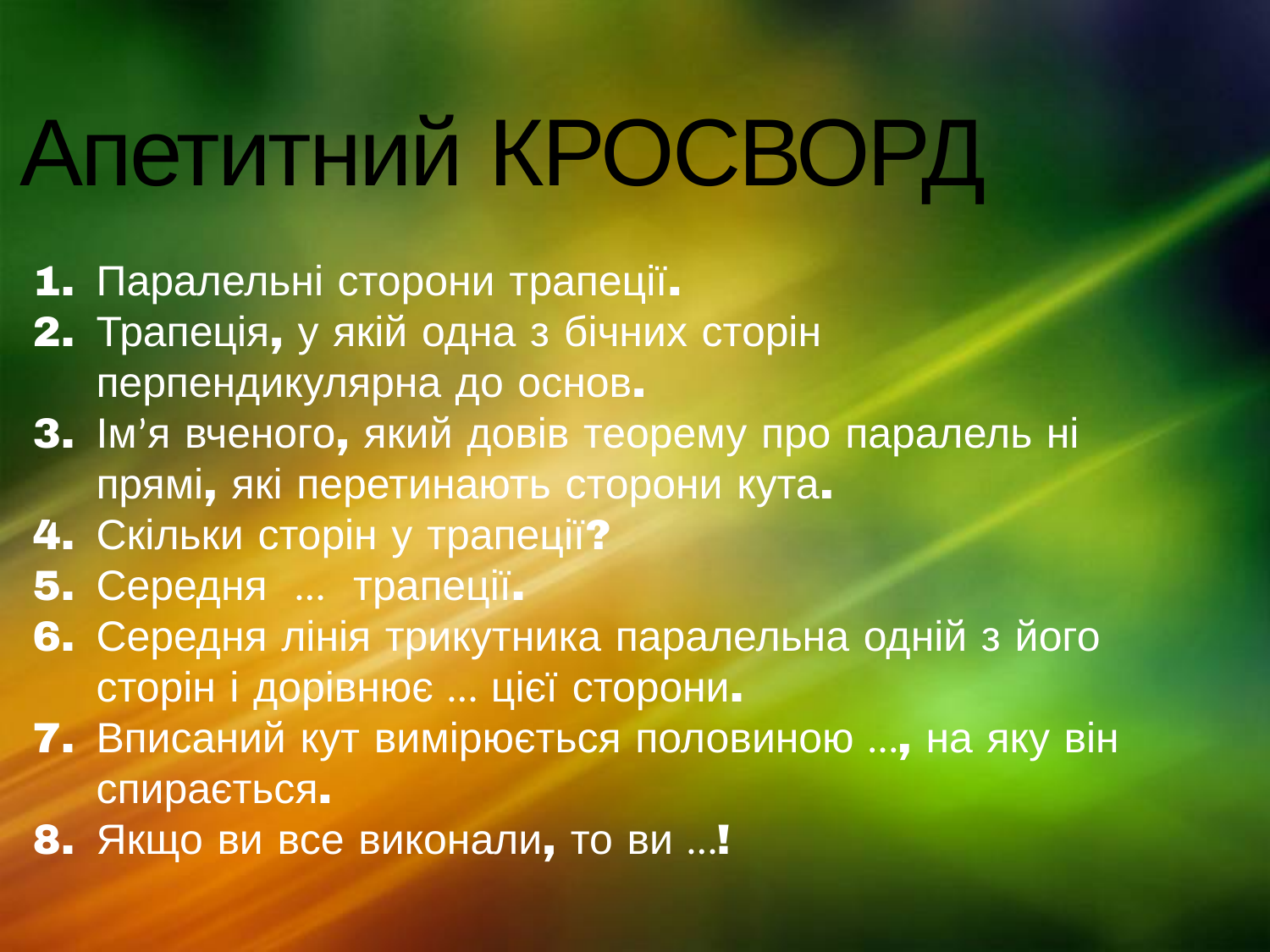

# Апетитний КРОСВОРД
Паралельні сторони трапеції.
Трапеція, у якій одна з бічних сторін  перпендикулярна до основ.
Ім’я вченого, який довів теорему про паралель ні прямі, які перетинають сторони кута.
Скільки сторін у трапеції?
Середня  …  трапеції.
Середня лінія трикутника паралельна одній з його сторін і дорівнює … цієї сторони.
Вписаний кут вимірюється половиною …, на яку він спирається.
Якщо ви все виконали, то ви …!